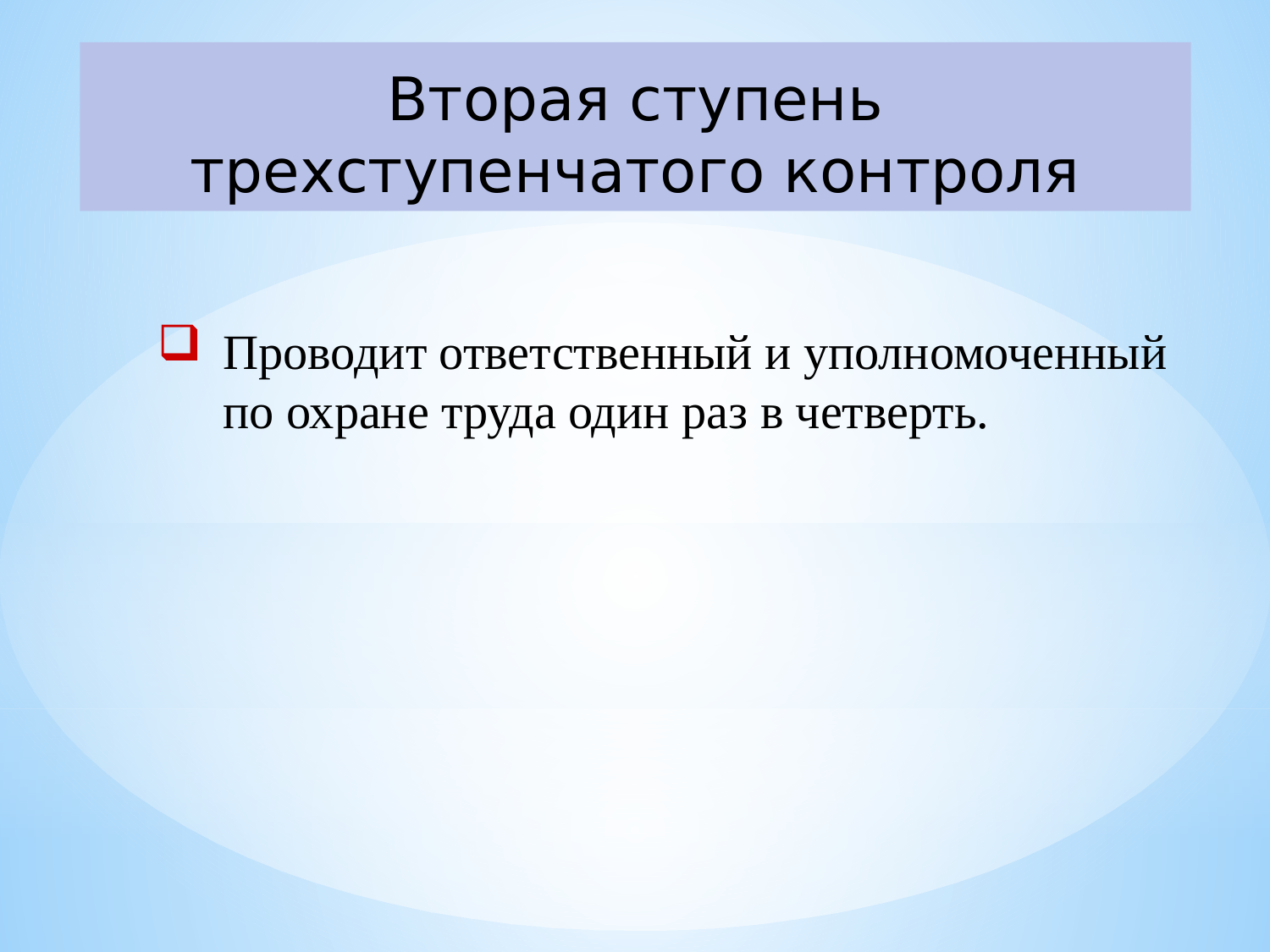

Вторая ступень трехступенчатого контроля
Проводит ответственный и уполномоченный по охране труда один раз в четверть.